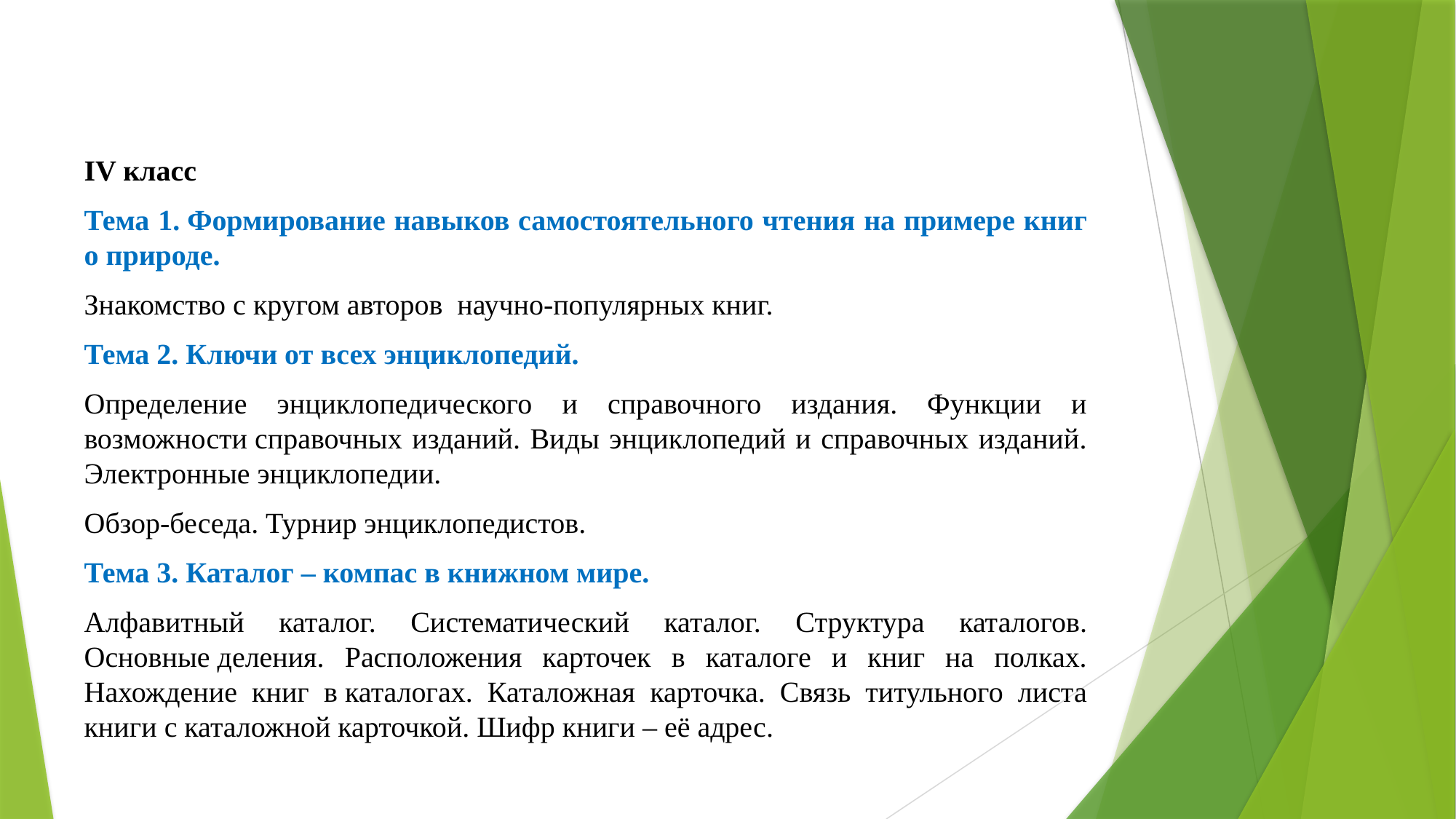

IV класс
Тема 1. Формирование навыков самостоятельного чтения на примере книг о природе.
Знакомство с кругом авторов  научно-популярных книг.
Тема 2. Ключи от всех энциклопедий.
Определение энциклопедического и справочного издания. Функции и возможности справочных изданий. Виды энциклопедий и справочных изданий. Электронные энциклопедии.
Обзор-беседа. Турнир энциклопедистов.
Тема 3. Каталог – компас в книжном мире.
Алфавитный каталог. Систематический каталог. Структура каталогов. Основные деления. Расположения карточек в каталоге и книг на полках. Нахождение книг в каталогах. Каталожная карточка. Связь титульного листа книги с каталожной карточкой. Шифр книги – её адрес.